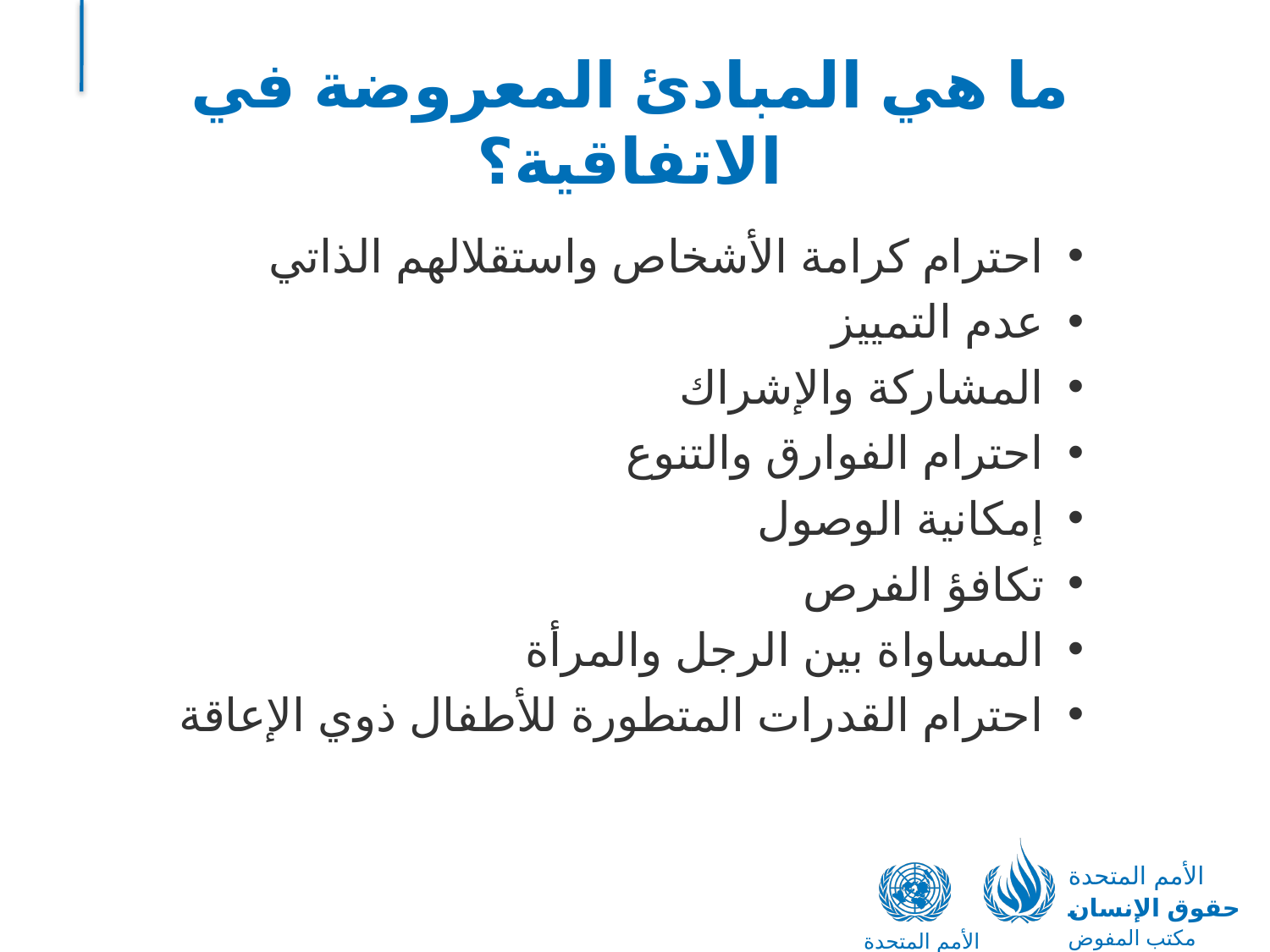

# ما هي المبادئ المعروضة في الاتفاقية؟
احترام كرامة الأشخاص واستقلالهم الذاتي
عدم التمييز
المشاركة والإشراك
احترام الفوارق والتنوع
إمكانية الوصول
تكافؤ الفرص
المساواة بين الرجل والمرأة
احترام القدرات المتطورة للأطفال ذوي الإعاقة
الأمم المتحدة
حقوق الإنسان
مكتب المفوض السامي
الأمم المتحدة